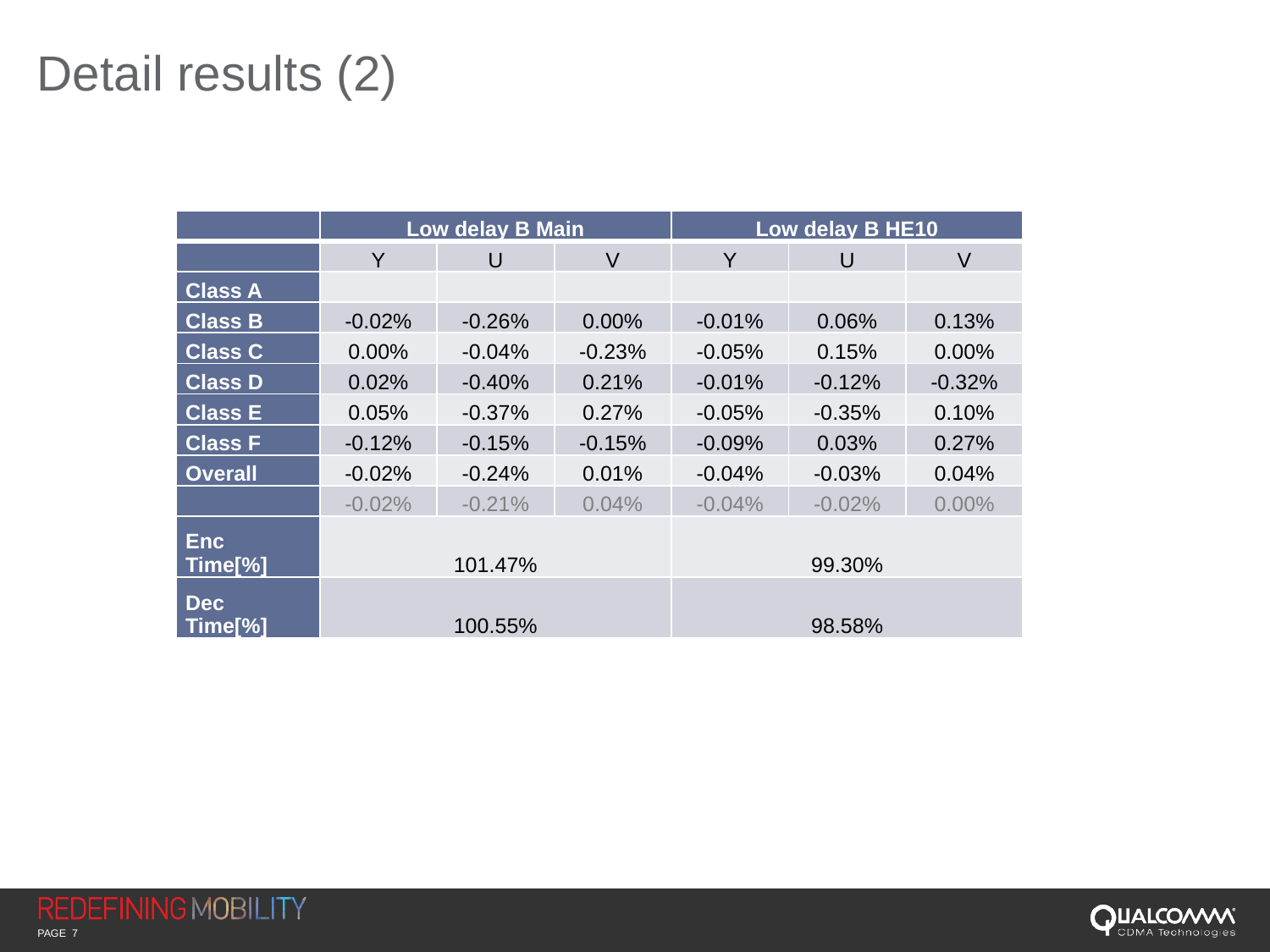

# Detail results (2)
|  | Low delay B Main |  |  | Low delay B HE10 |  |  |
| --- | --- | --- | --- | --- | --- | --- |
|  | Y | U | V | Y | U | V |
| Class A |  |  |  |  |  |  |
| Class B | -0.02% | -0.26% | 0.00% | -0.01% | 0.06% | 0.13% |
| Class C | 0.00% | -0.04% | -0.23% | -0.05% | 0.15% | 0.00% |
| Class D | 0.02% | -0.40% | 0.21% | -0.01% | -0.12% | -0.32% |
| Class E | 0.05% | -0.37% | 0.27% | -0.05% | -0.35% | 0.10% |
| Class F | -0.12% | -0.15% | -0.15% | -0.09% | 0.03% | 0.27% |
| Overall | -0.02% | -0.24% | 0.01% | -0.04% | -0.03% | 0.04% |
|  | -0.02% | -0.21% | 0.04% | -0.04% | -0.02% | 0.00% |
| Enc Time[%] | 101.47% |  |  | 99.30% |  |  |
| Dec Time[%] | 100.55% |  |  | 98.58% |  |  |